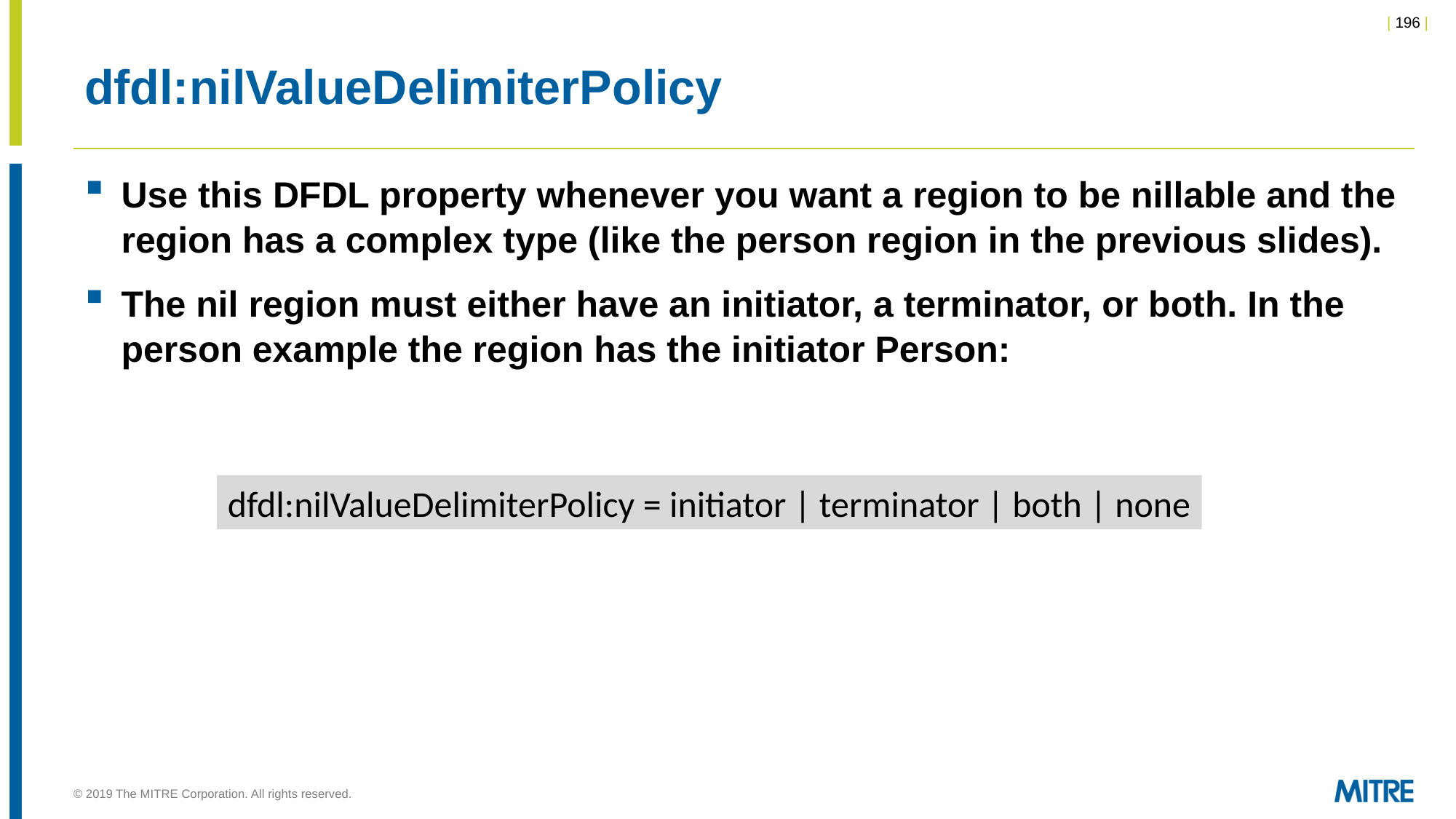

# dfdl:nilValueDelimiterPolicy
Use this DFDL property whenever you want a region to be nillable and the region has a complex type (like the person region in the previous slides).
The nil region must either have an initiator, a terminator, or both. In the person example the region has the initiator Person:
dfdl:nilValueDelimiterPolicy = initiator | terminator | both | none
© 2019 The MITRE Corporation. All rights reserved.